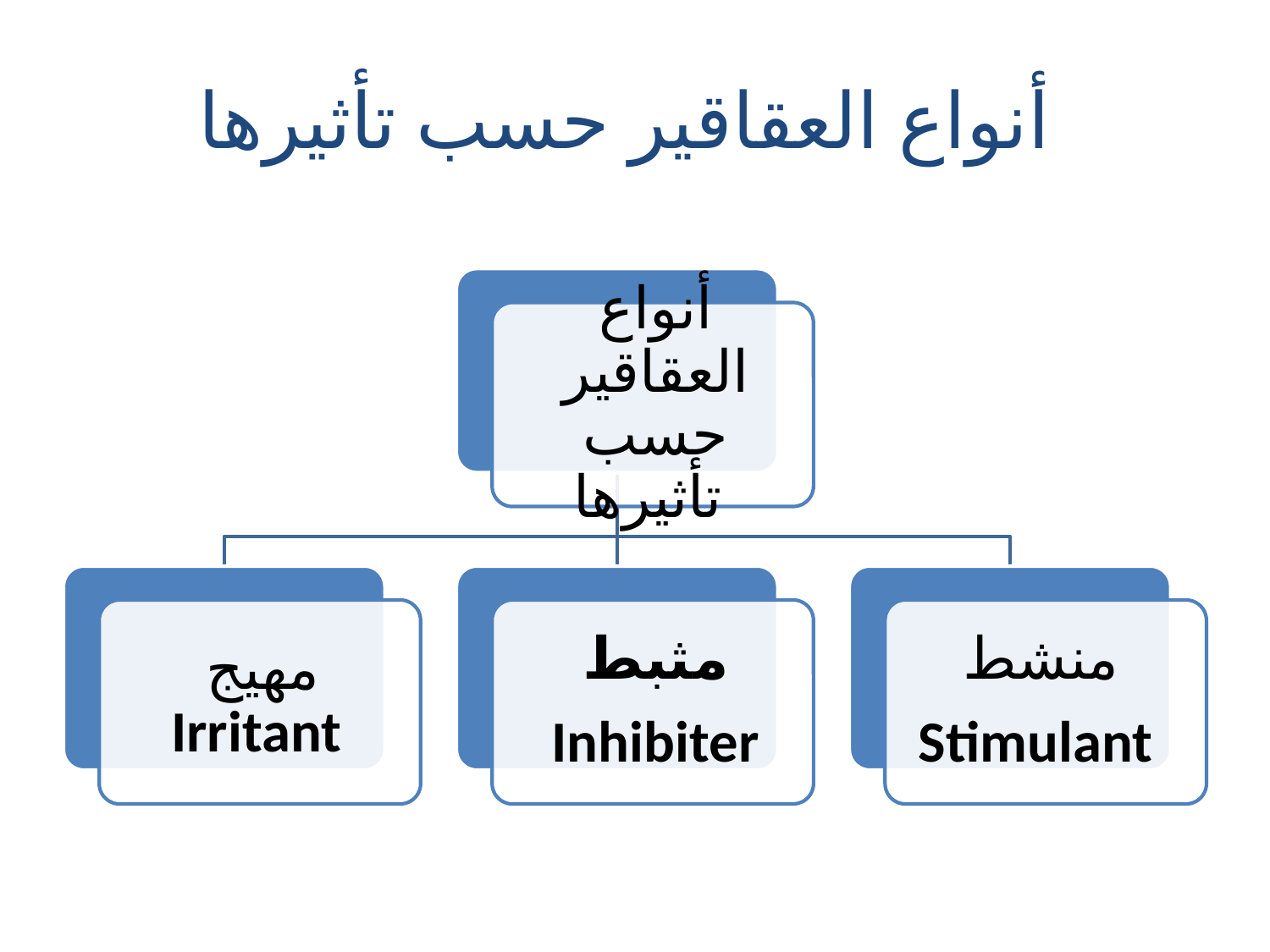

# أنواع العقاقير حسب تأثيرها
أنواع العقاقير حسب تأثيرها
مهيج Irritant
مثبط
Inhibiter
منشط
Stimulant